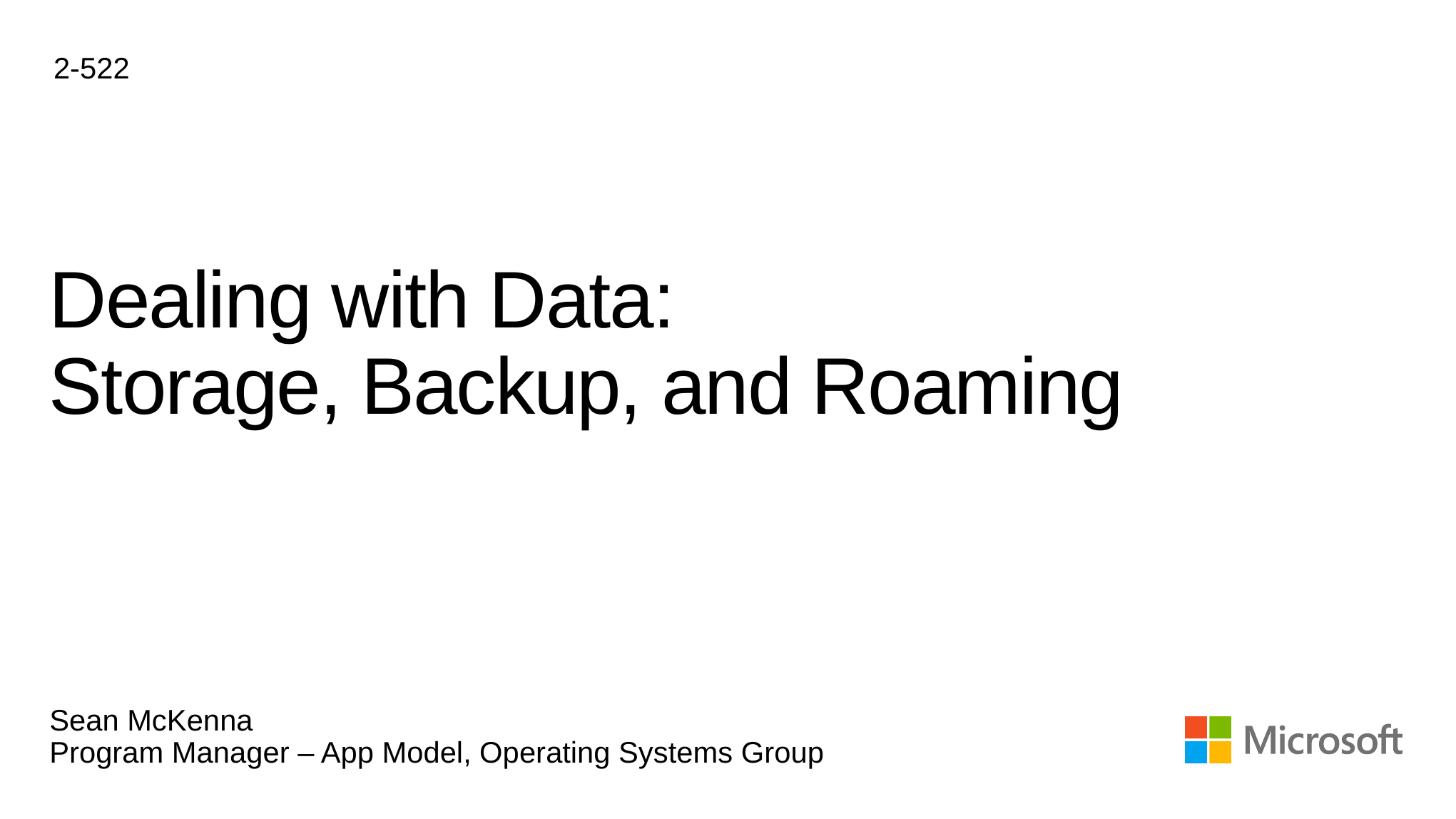

2-522
# Dealing with Data: Storage, Backup, and Roaming
Sean McKenna
Program Manager – App Model, Operating Systems Group